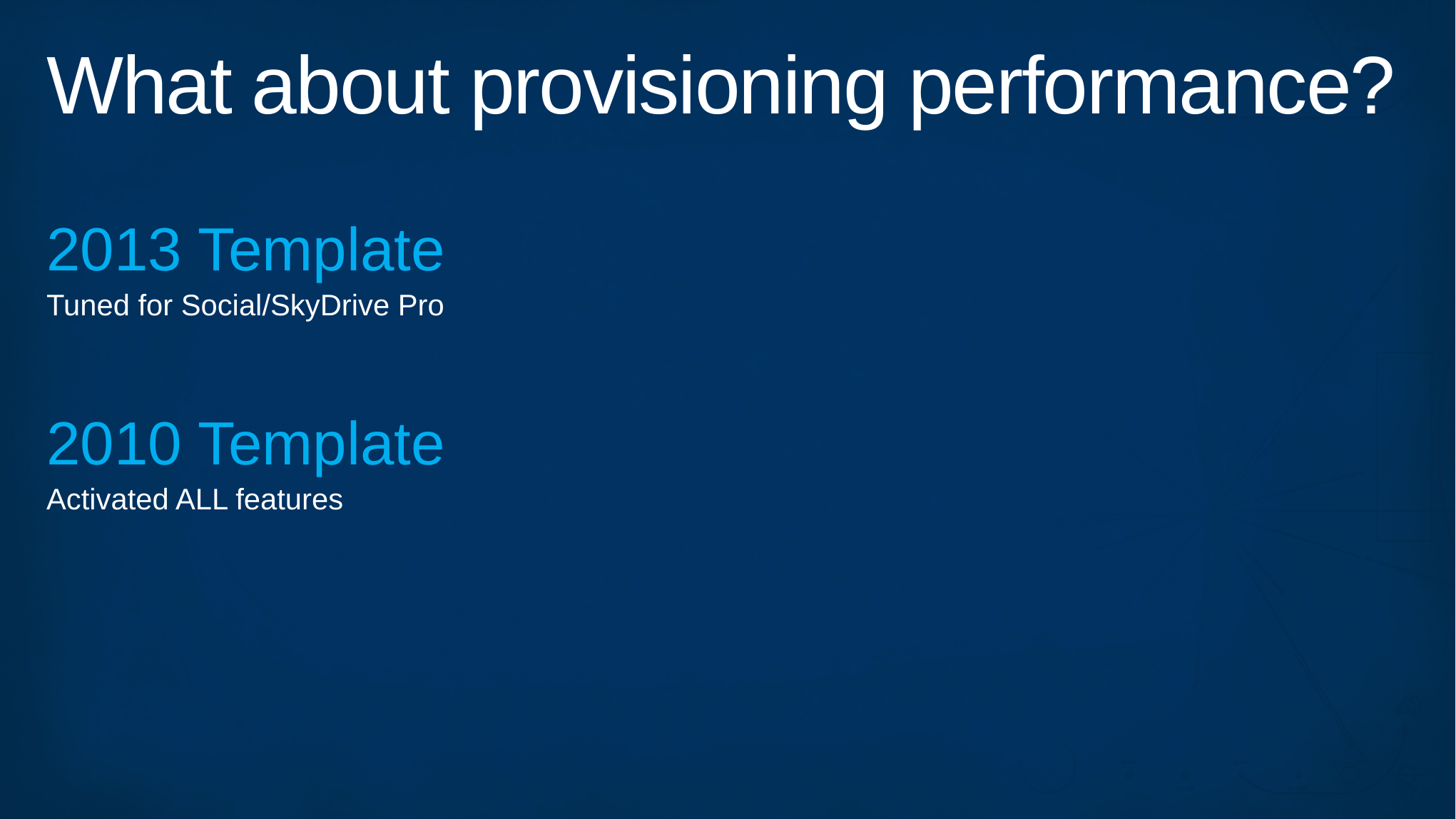

# What about provisioning performance?
2013 Template
Tuned for Social/SkyDrive Pro

2010 Template
Activated ALL features